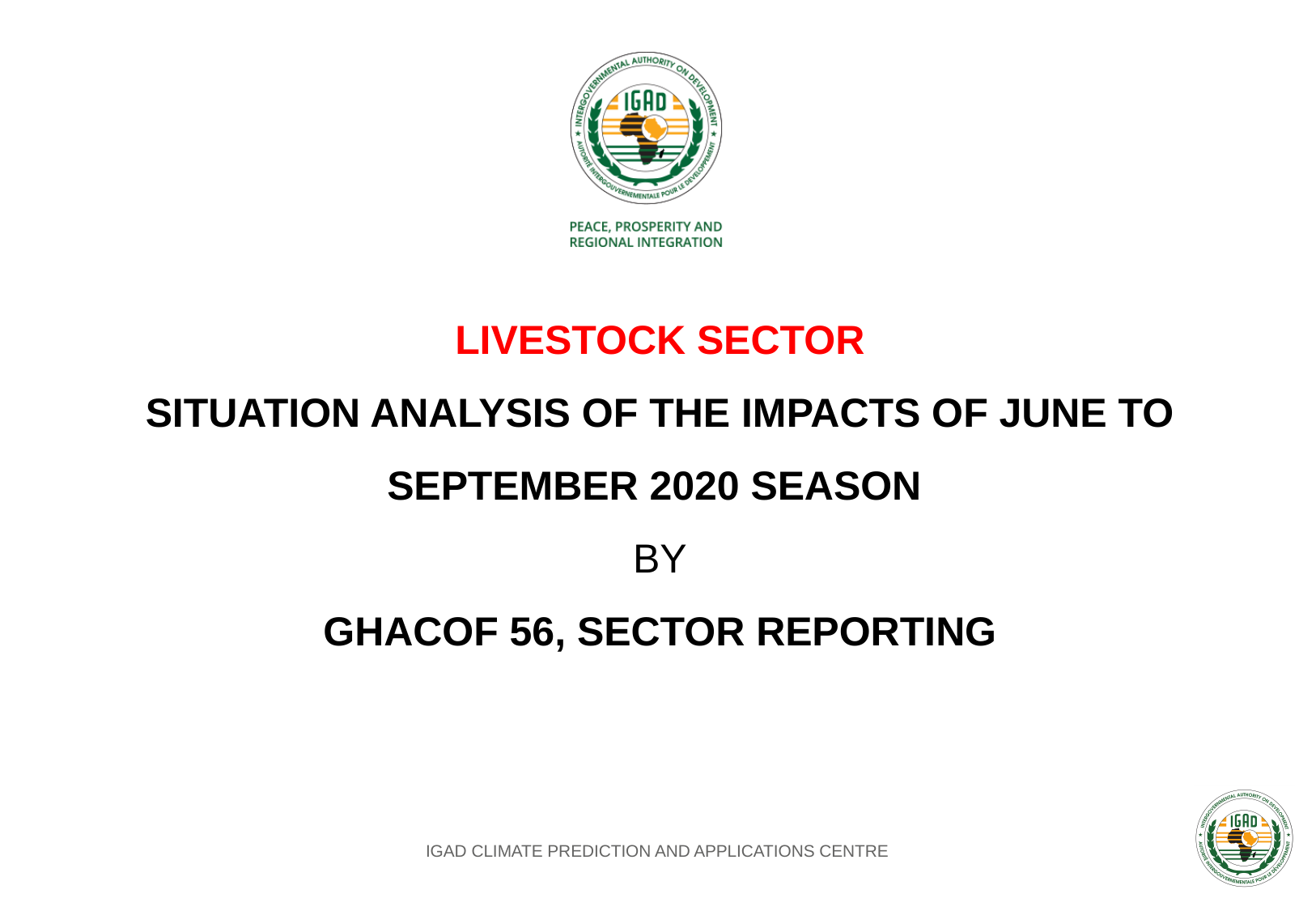

# Livestock sector situation analysis of the impacts of JUNE to SEPTEMBER 2020 season by ghacof 56, Sector reporting
IGAD CLIMATE PREDICTION AND APPLICATIONS CENTRE